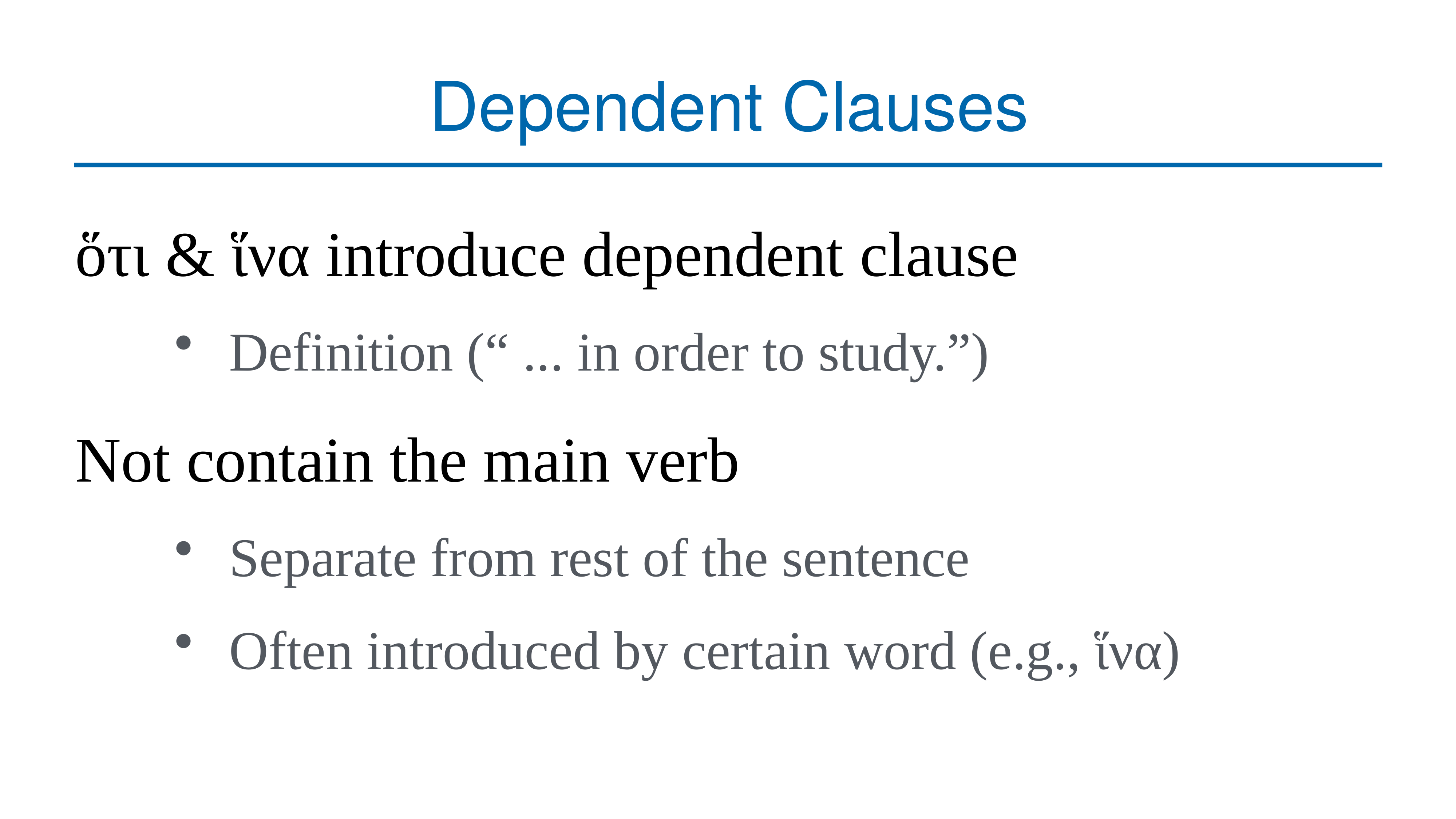

# Dependent Clauses
ὅτι & ἵνα introduce dependent clause
Definition (“ ... in order to study.”)
Not contain the main verb
Separate from rest of the sentence
Often introduced by certain word (e.g., ἵνα)